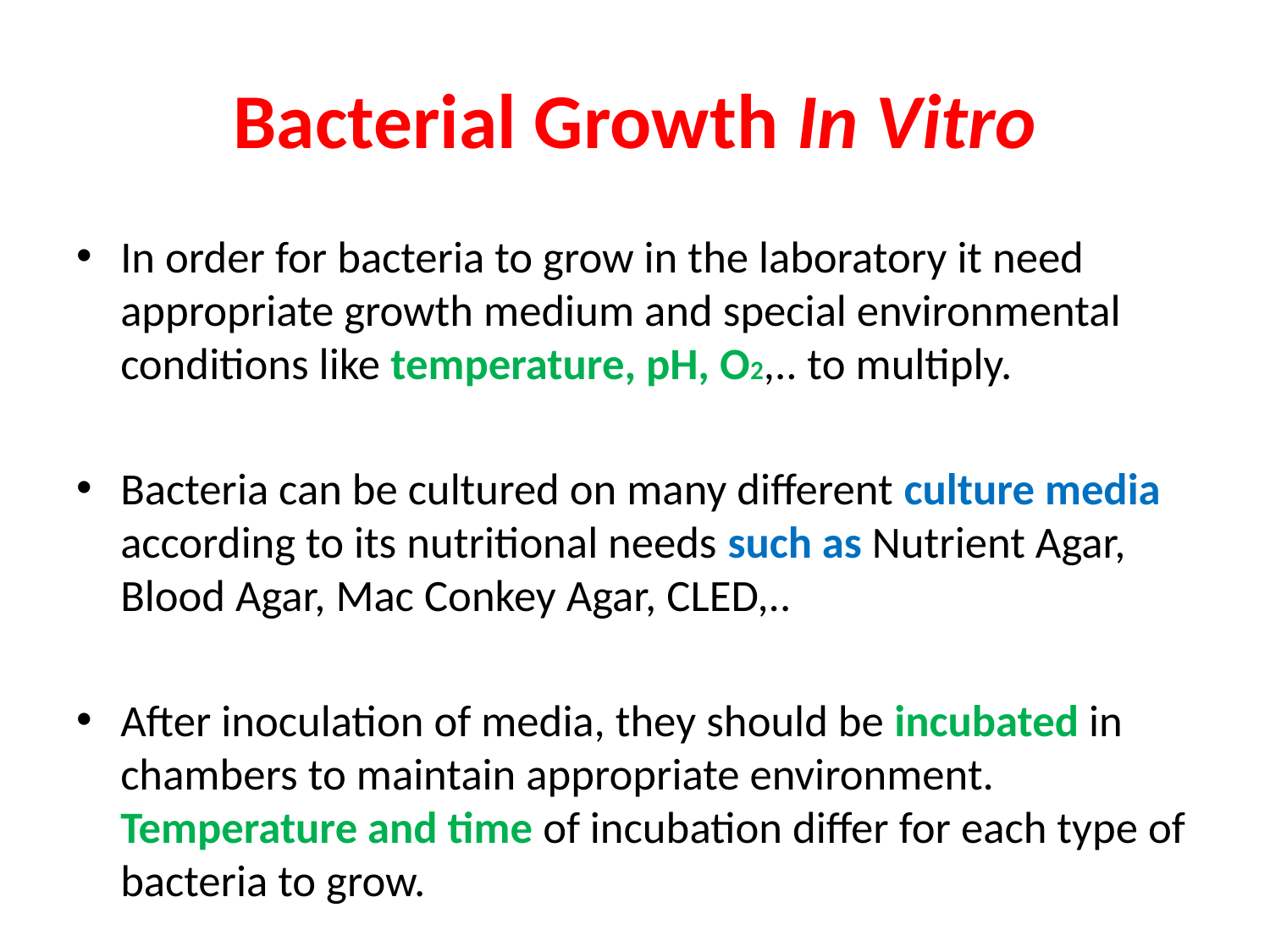

# Bacterial Growth In Vitro
In order for bacteria to grow in the laboratory it need appropriate growth medium and special environmental conditions like temperature, pH, O2,.. to multiply.

Bacteria can be cultured on many different culture media according to its nutritional needs such as Nutrient Agar, Blood Agar, Mac Conkey Agar, CLED,..

After inoculation of media, they should be incubated in chambers to maintain appropriate environment. Temperature and time of incubation differ for each type of bacteria to grow.